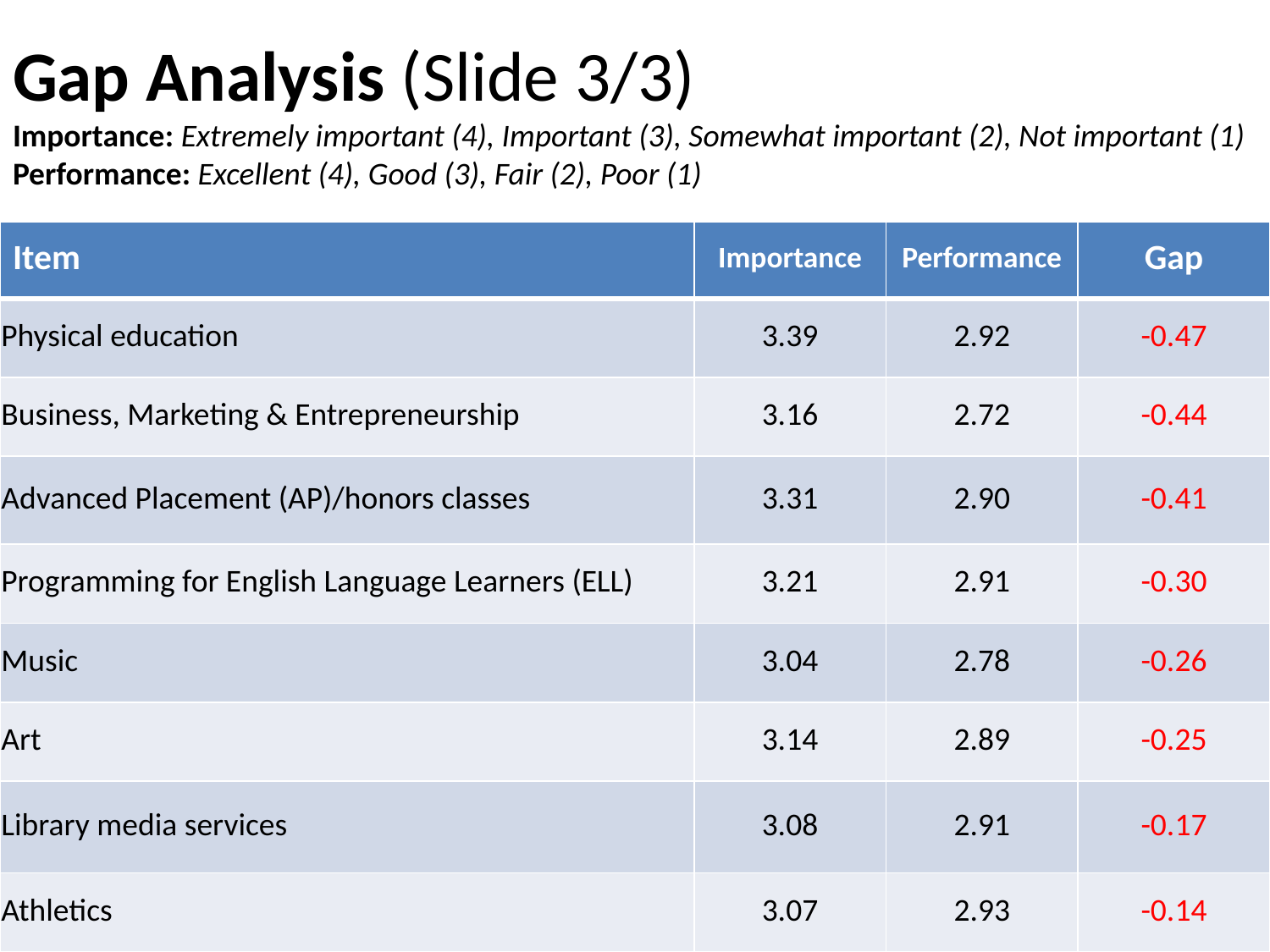

# Gap Analysis (Slide 3/3) Importance: Extremely important (4), Important (3), Somewhat important (2), Not important (1) Performance: Excellent (4), Good (3), Fair (2), Poor (1)
| Item | Importance | Performance | Gap |
| --- | --- | --- | --- |
| Physical education | 3.39 | 2.92 | -0.47 |
| Business, Marketing & Entrepreneurship | 3.16 | 2.72 | -0.44 |
| Advanced Placement (AP)/honors classes | 3.31 | 2.90 | -0.41 |
| Programming for English Language Learners (ELL) | 3.21 | 2.91 | -0.30 |
| Music | 3.04 | 2.78 | -0.26 |
| Art | 3.14 | 2.89 | -0.25 |
| Library media services | 3.08 | 2.91 | -0.17 |
| Athletics | 3.07 | 2.93 | -0.14 |